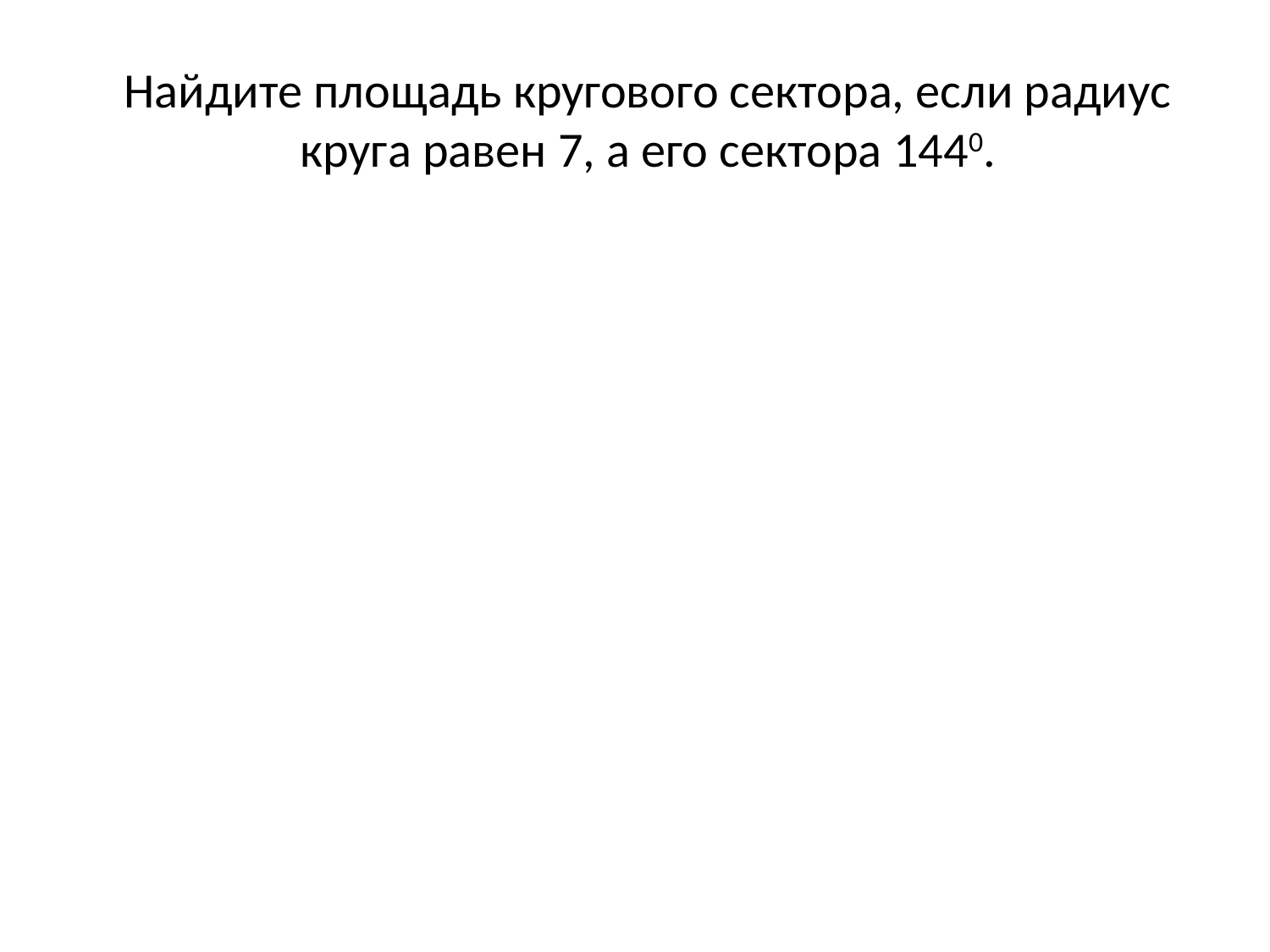

# Найдите площадь кругового сектора, если радиус круга равен 7, а его сектора 1440.